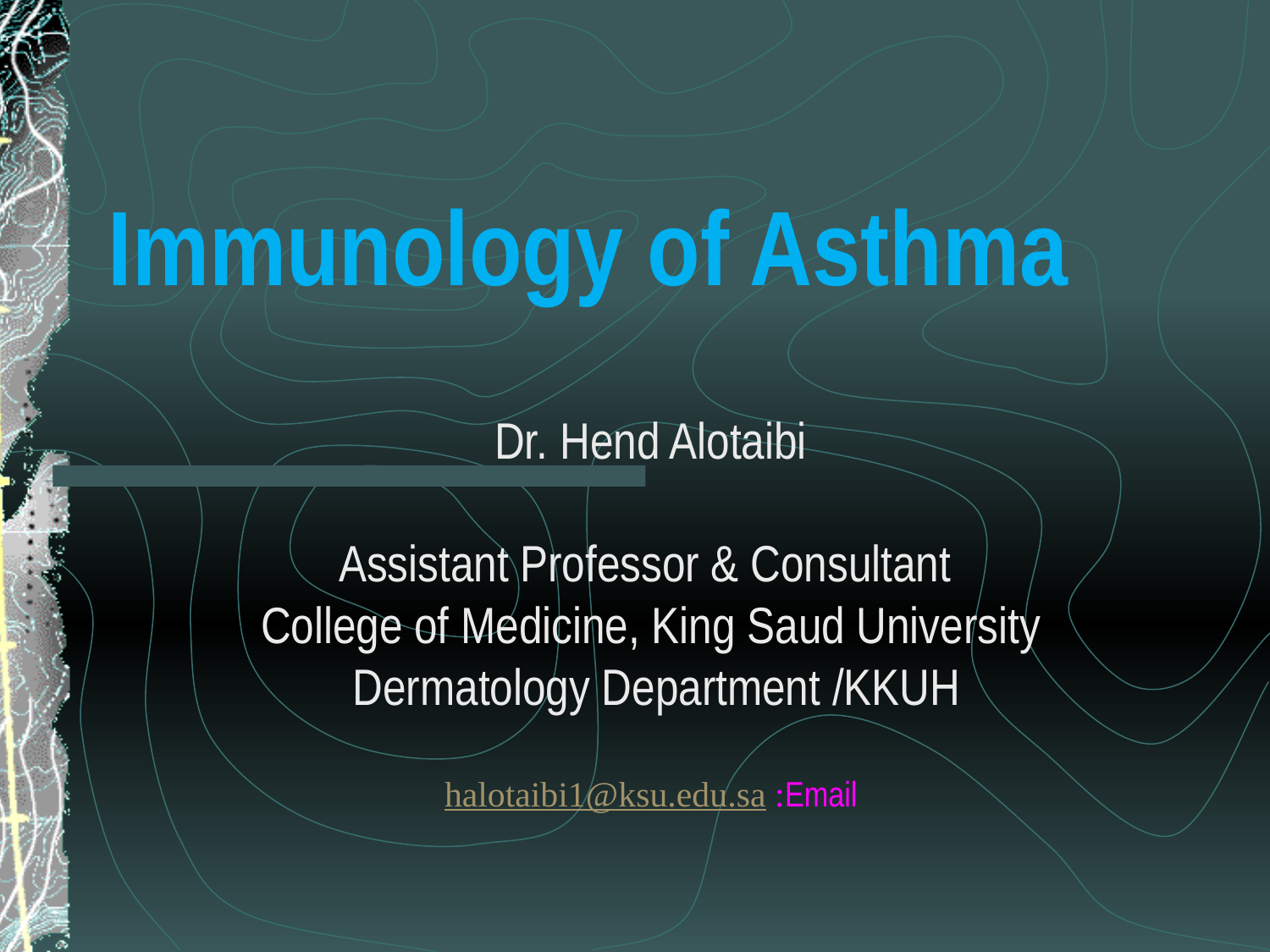

# Immunology of Asthma
Dr. Hend Alotaibi
Assistant Professor & Consultant
College of Medicine, King Saud University
 Dermatology Department /KKUH

Email: halotaibi1@ksu.edu.sa